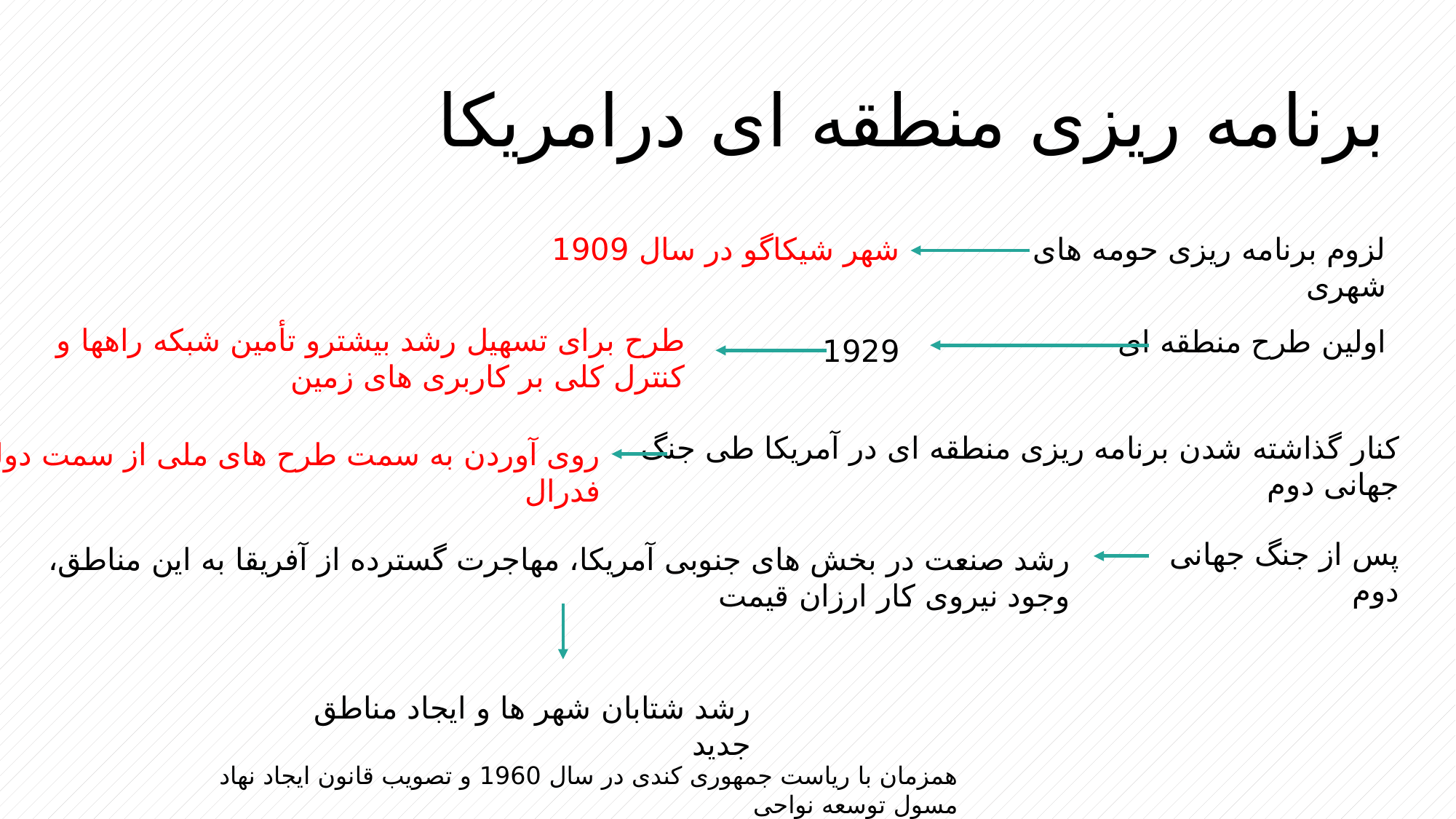

برنامه ریزی منطقه ای درامريكا
شهر شیکاگو در سال 1909
لزوم برنامه ریزی حومه های شهری
طرح برای تسهیل رشد بیشترو تأمین شبکه راهها و کنترل کلی بر کاربری های زمین
اولین طرح منطقه ای
1929
کنار گذاشته شدن برنامه ریزی منطقه ای در آمریکا طی جنگ جهانی دوم
روی آوردن به سمت طرح های ملی از سمت دولت فدرال
پس از جنگ جهانی دوم
رشد صنعت در بخش های جنوبی آمریکا، مهاجرت گسترده از آفریقا به این مناطق، وجود نیروی کار ارزان قیمت
رشد شتابان شهر ها و ایجاد مناطق جدید
همزمان با ریاست جمهوری کندی در سال 1960 و تصویب قانون ایجاد نهاد مسول توسعه نواحی